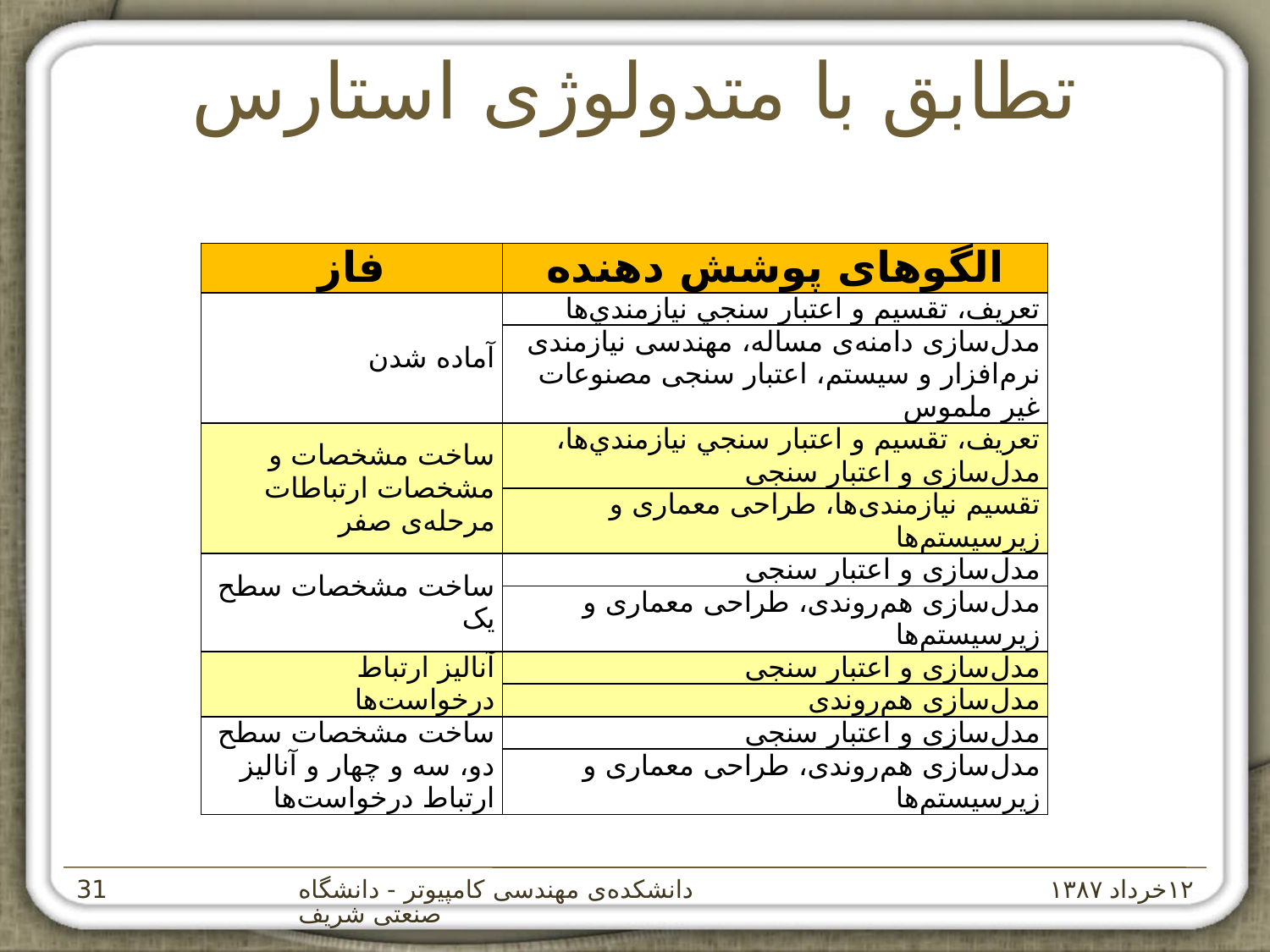

# تطابق با متدولوژی استارس
| فاز | الگوهای پوشش دهنده |
| --- | --- |
| آماده شدن | تعريف، تقسيم و اعتبار سنجي نيازمندي‌ها |
|  | مدل‌سازی دامنه‌ی مساله، مهندسی نيازمندی نرم‌افزار و سيستم، اعتبار سنجی مصنوعات غير ملموس |
| ساخت مشخصات و مشخصات ارتباطات مرحله‌ی صفر | تعريف، تقسيم و اعتبار سنجي نيازمندي‌ها، مدل‌سازی و اعتبار سنجی |
|  | تقسيم نيازمندی‌ها، طراحی معماری و زيرسيستم‌ها |
| ساخت مشخصات سطح يک | مدل‌سازی و اعتبار سنجی |
|  | مدل‌سازی هم‌روندی، طراحی معماری و زيرسيستم‌ها |
| آناليز ارتباط درخواست‌ها | مدل‌سازی و اعتبار سنجی |
|  | مدل‌سازی هم‌روندی |
| ساخت مشخصات سطح دو، سه و چهار و آناليز ارتباط درخواست‌ها | مدل‌سازی و اعتبار سنجی |
|  | مدل‌سازی هم‌روندی، طراحی معماری و زيرسيستم‌ها |
دانشکده‌ی مهندسی کامپيوتر - دانشگاه صنعتی شريف
۱۲خرداد ۱۳۸۷
‌31